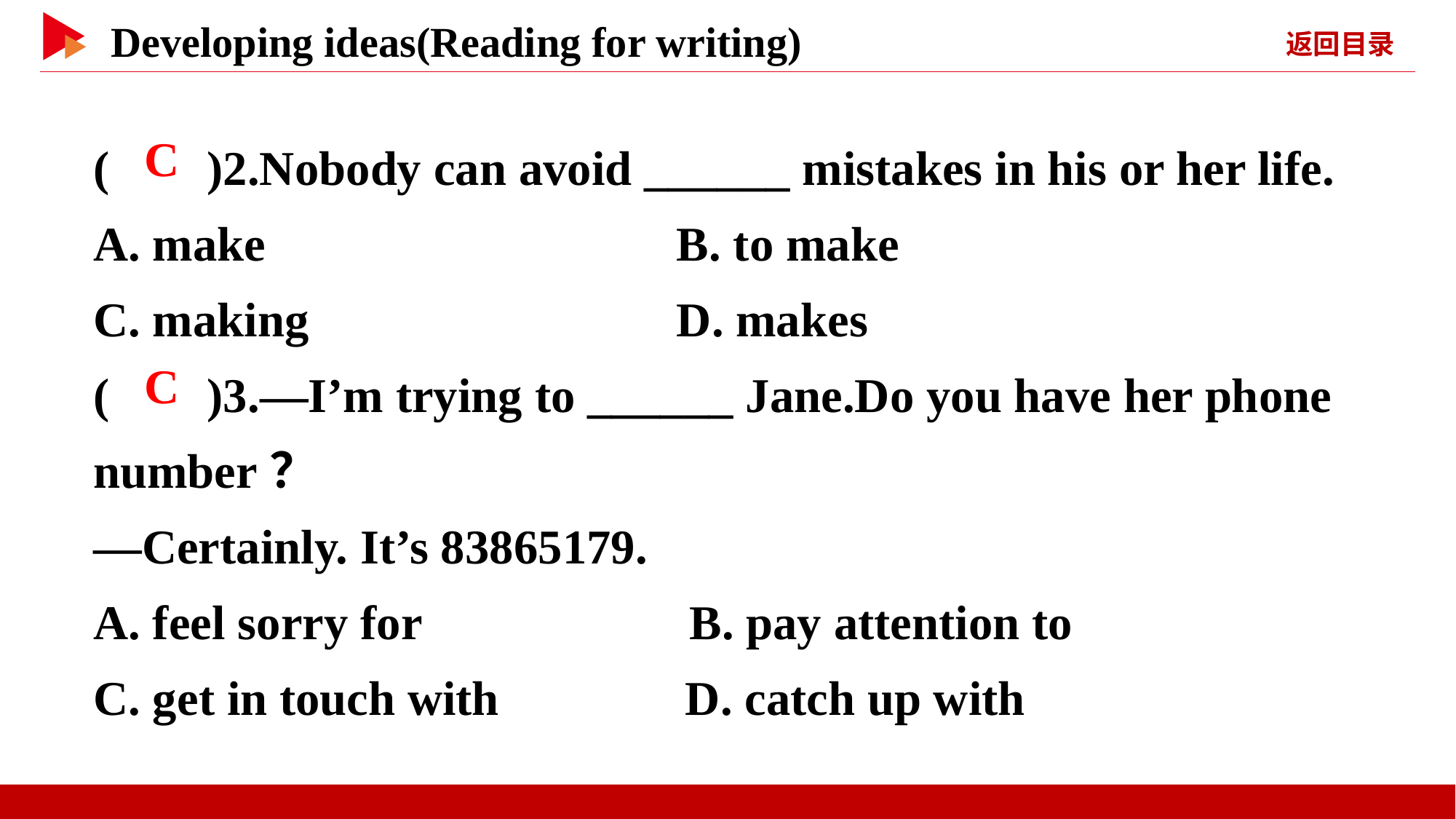

(        )2.Nobody can avoid ______ mistakes in his or her life.
A. make	                              B. to make
C. making	                              D. makes
(        )3.—I’m trying to ______ Jane.Do you have her phone number？
—Certainly. It’s 83865179.
A. feel sorry for                      B. pay attention to
C. get in touch with                 D. catch up with
   C
   C